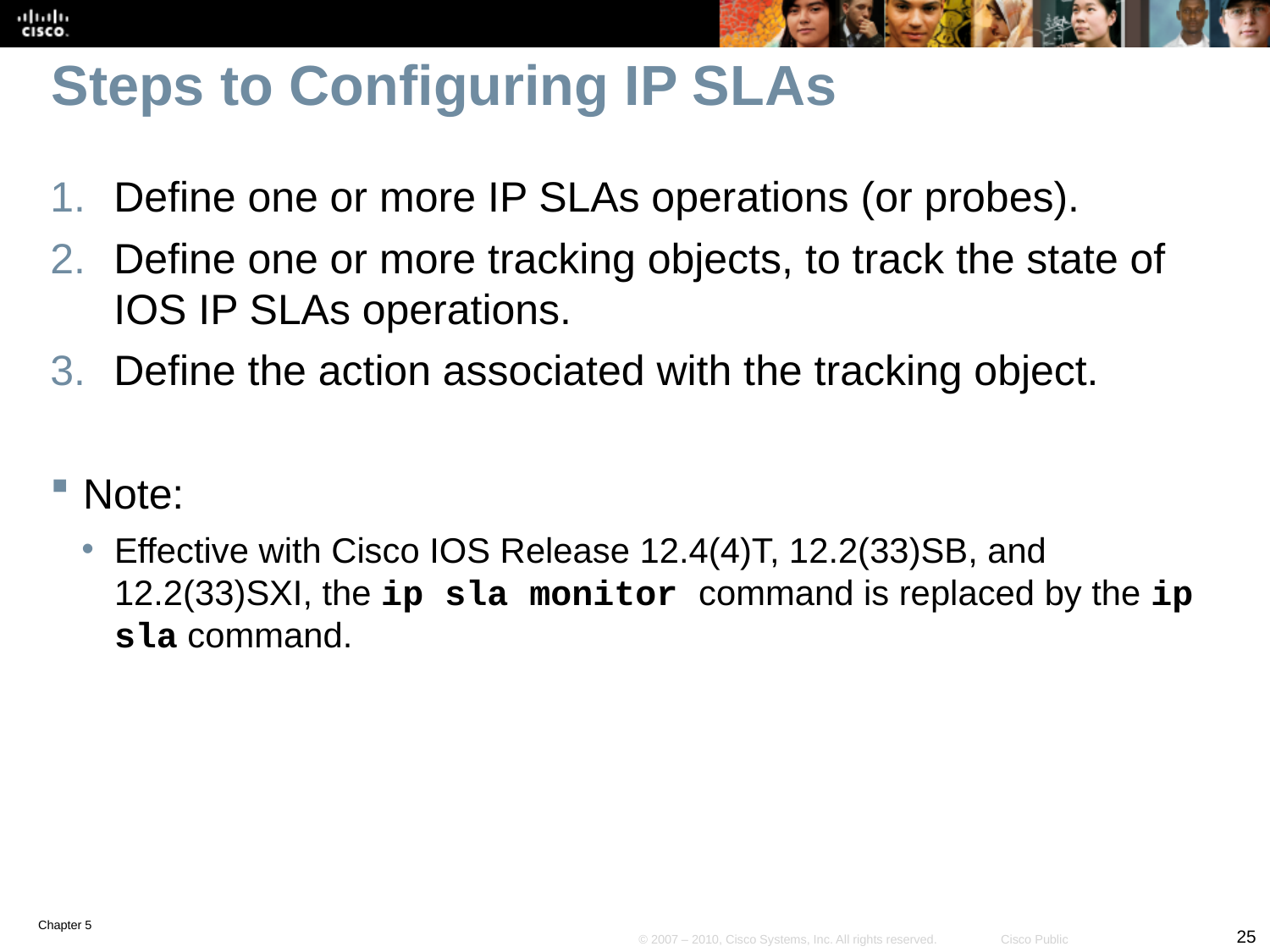

# Steps to Configuring IP SLAs
Define one or more IP SLAs operations (or probes).
Define one or more tracking objects, to track the state of IOS IP SLAs operations.
Define the action associated with the tracking object.

Note:
Effective with Cisco IOS Release 12.4(4)T, 12.2(33)SB, and 12.2(33)SXI, the ip sla monitor command is replaced by the ip sla command.